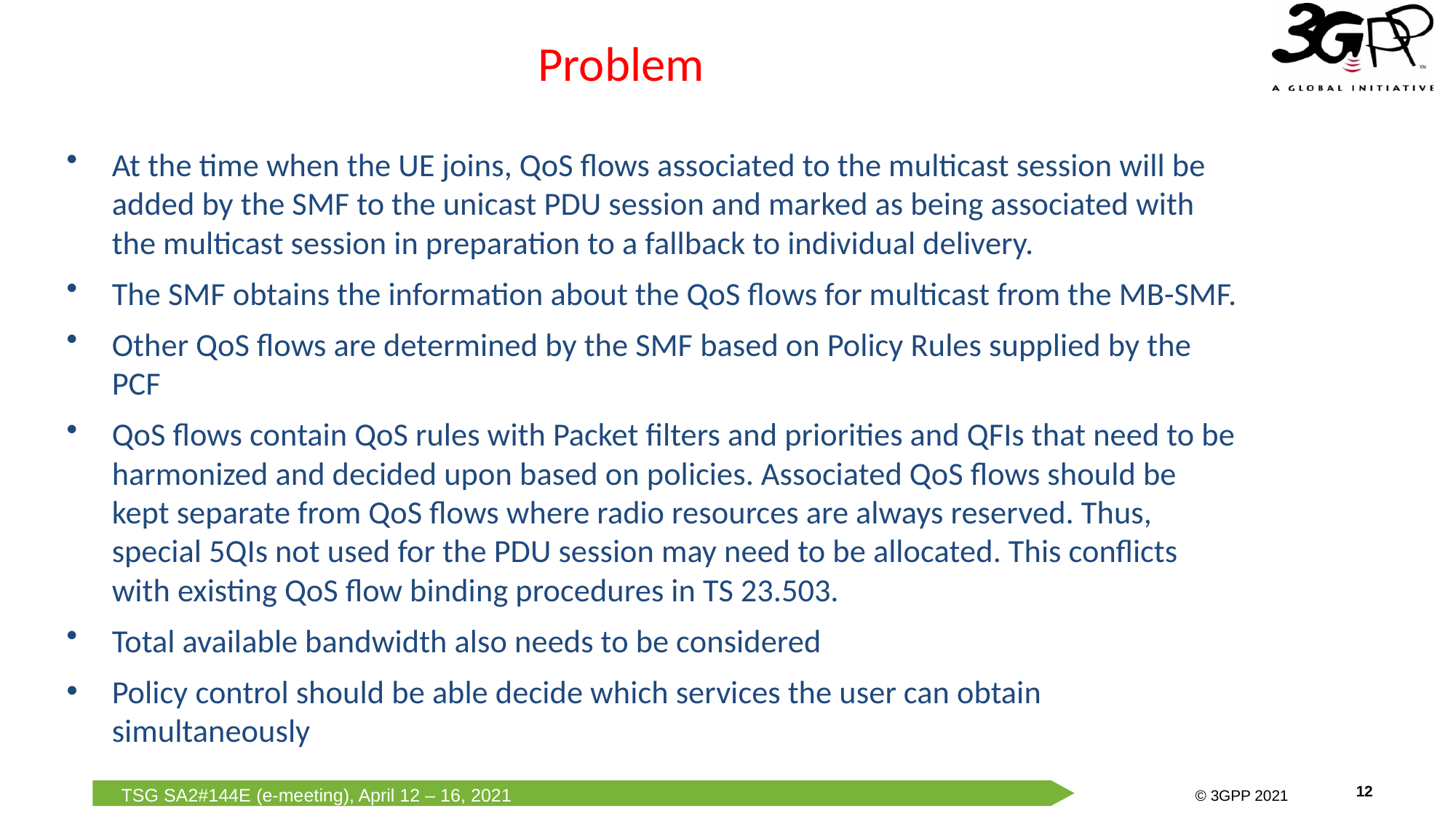

Problem
At the time when the UE joins, QoS flows associated to the multicast session will be added by the SMF to the unicast PDU session and marked as being associated with the multicast session in preparation to a fallback to individual delivery.
The SMF obtains the information about the QoS flows for multicast from the MB-SMF.
Other QoS flows are determined by the SMF based on Policy Rules supplied by the PCF
QoS flows contain QoS rules with Packet filters and priorities and QFIs that need to be harmonized and decided upon based on policies. Associated QoS flows should be kept separate from QoS flows where radio resources are always reserved. Thus, special 5QIs not used for the PDU session may need to be allocated. This conflicts with existing QoS flow binding procedures in TS 23.503.
Total available bandwidth also needs to be considered
Policy control should be able decide which services the user can obtain simultaneously